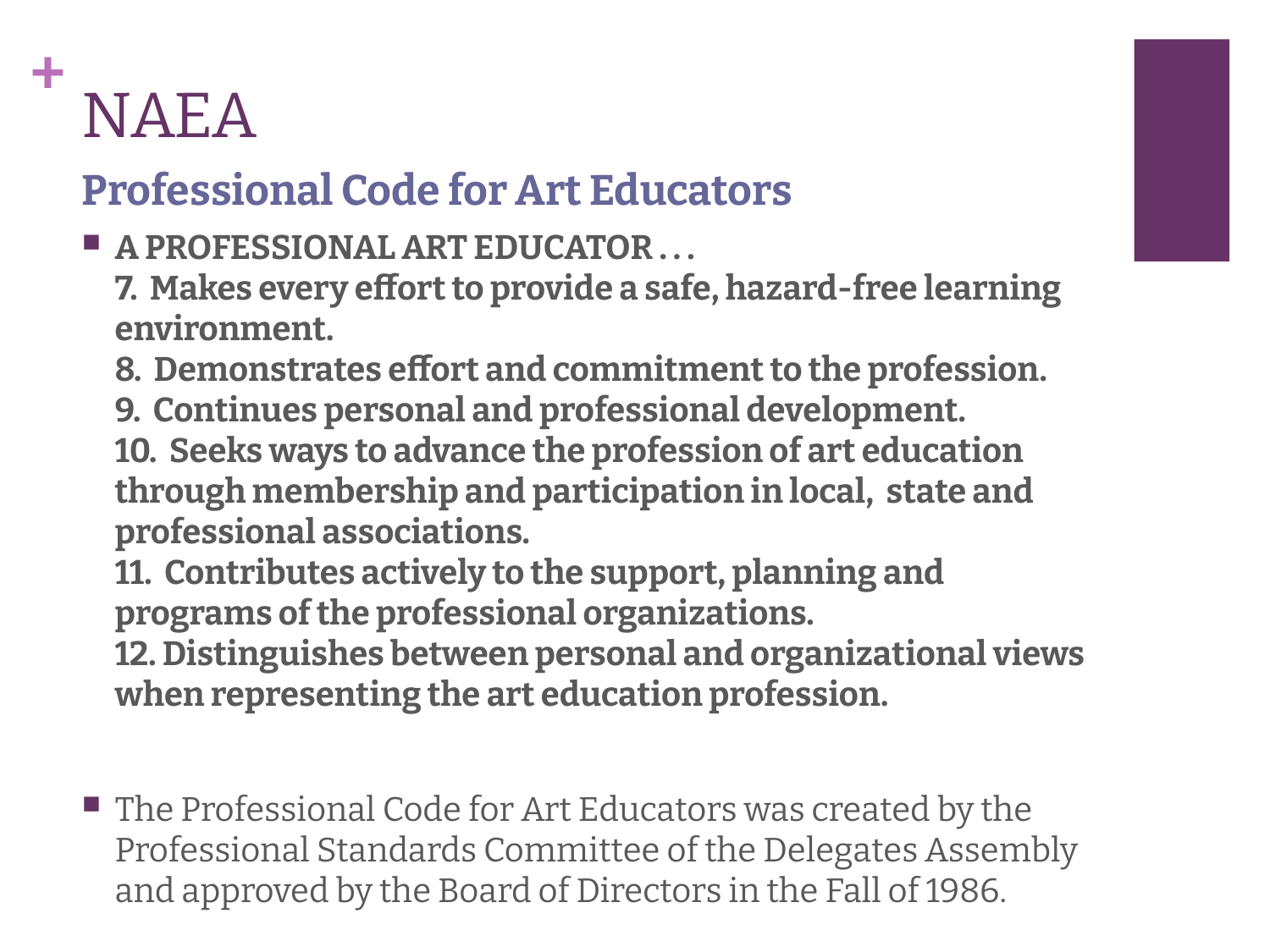

# NAEA
Professional Code for Art Educators

A PROFESSIONAL ART EDUCATOR . . .
7.  Makes every effort to provide a safe, hazard-free learning environment.
8.  Demonstrates effort and commitment to the profession.
9.  Continues personal and professional development.
10.  Seeks ways to advance the profession of art education through membership and participation in local,  state and professional associations.
11.  Contributes actively to the support, planning and programs of the professional organizations.
12. Distinguishes between personal and organizational views when representing the art education profession.
The Professional Code for Art Educators was created by the Professional Standards Committee of the Delegates Assembly and approved by the Board of Directors in the Fall of 1986.